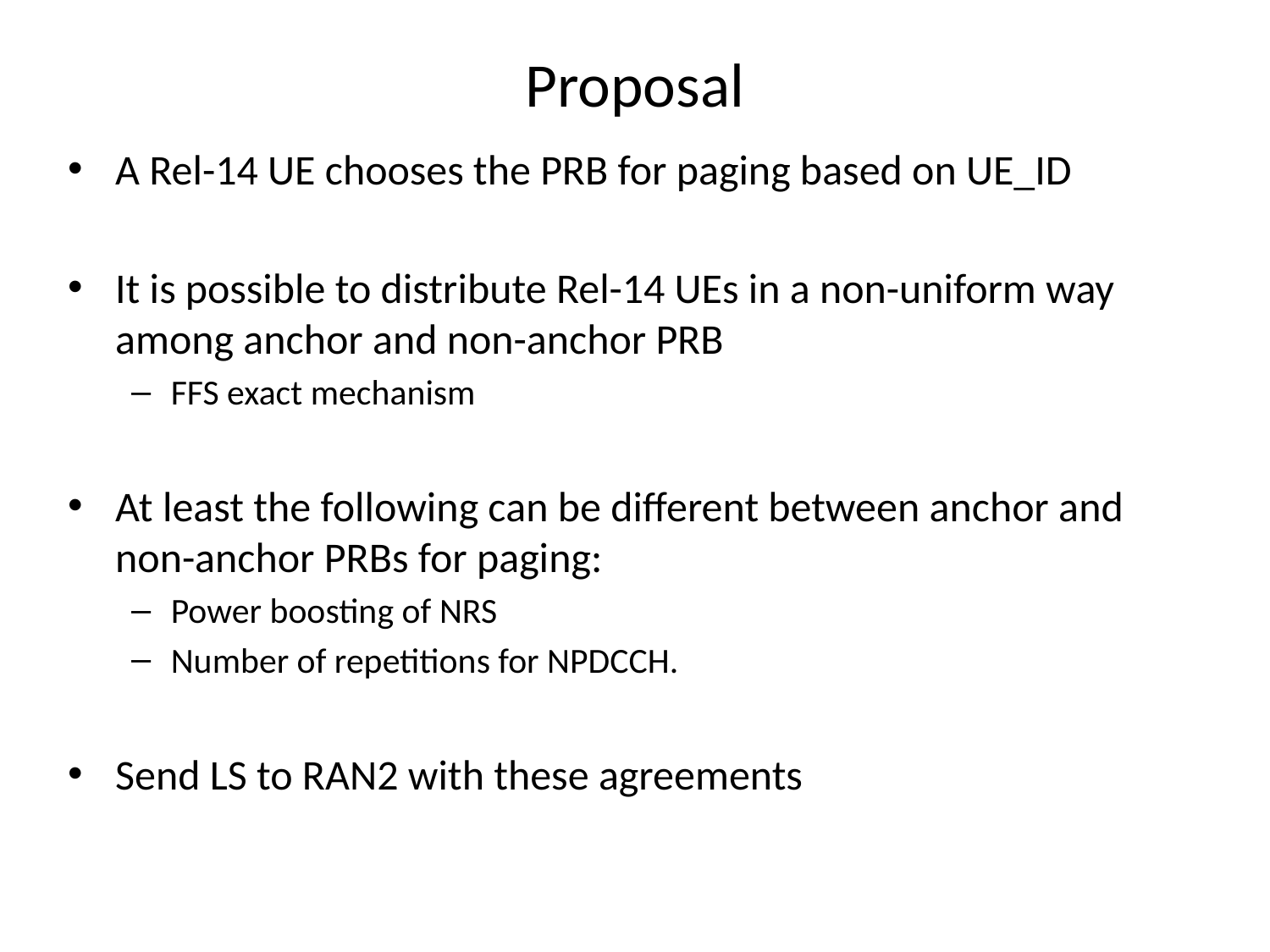

# Proposal
A Rel-14 UE chooses the PRB for paging based on UE_ID

It is possible to distribute Rel-14 UEs in a non-uniform way among anchor and non-anchor PRB
FFS exact mechanism

At least the following can be different between anchor and non-anchor PRBs for paging:
Power boosting of NRS
Number of repetitions for NPDCCH.

Send LS to RAN2 with these agreements